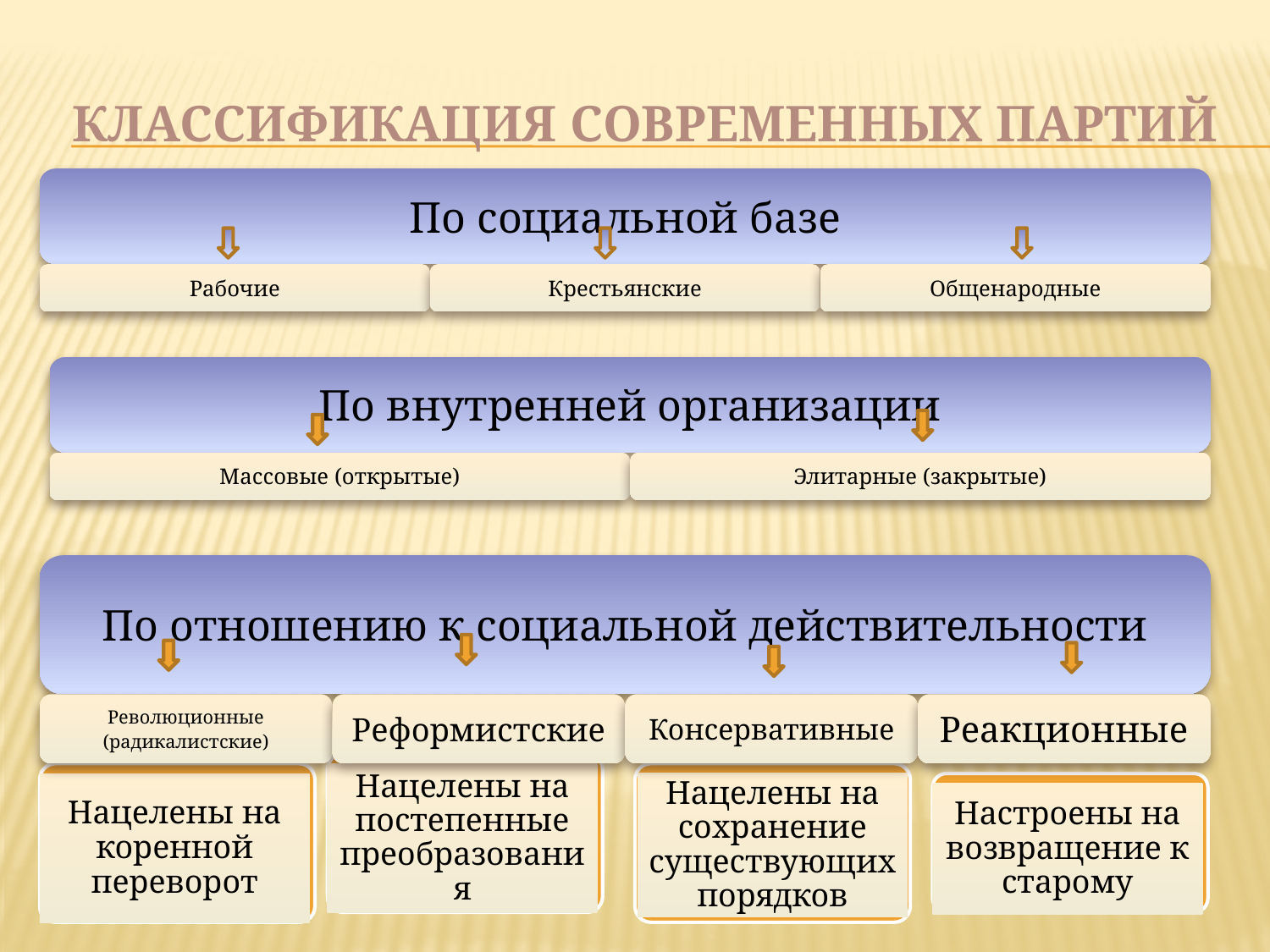

# Классификация современных партий
Рабочие
Общенародные
Крестьянские
По социальной базе

По внутренней организации
Массовые (открытые)
Элитарные (закрытые)

По отношению к социальной действительности
Революционные (радикалистские)
Консервативные
Реформистские
Реакционные

Нацелены на постепенные преобразования

Нацелены на коренной переворот

Нацелены на сохранение существующих порядков

Настроены на возвращение к старому